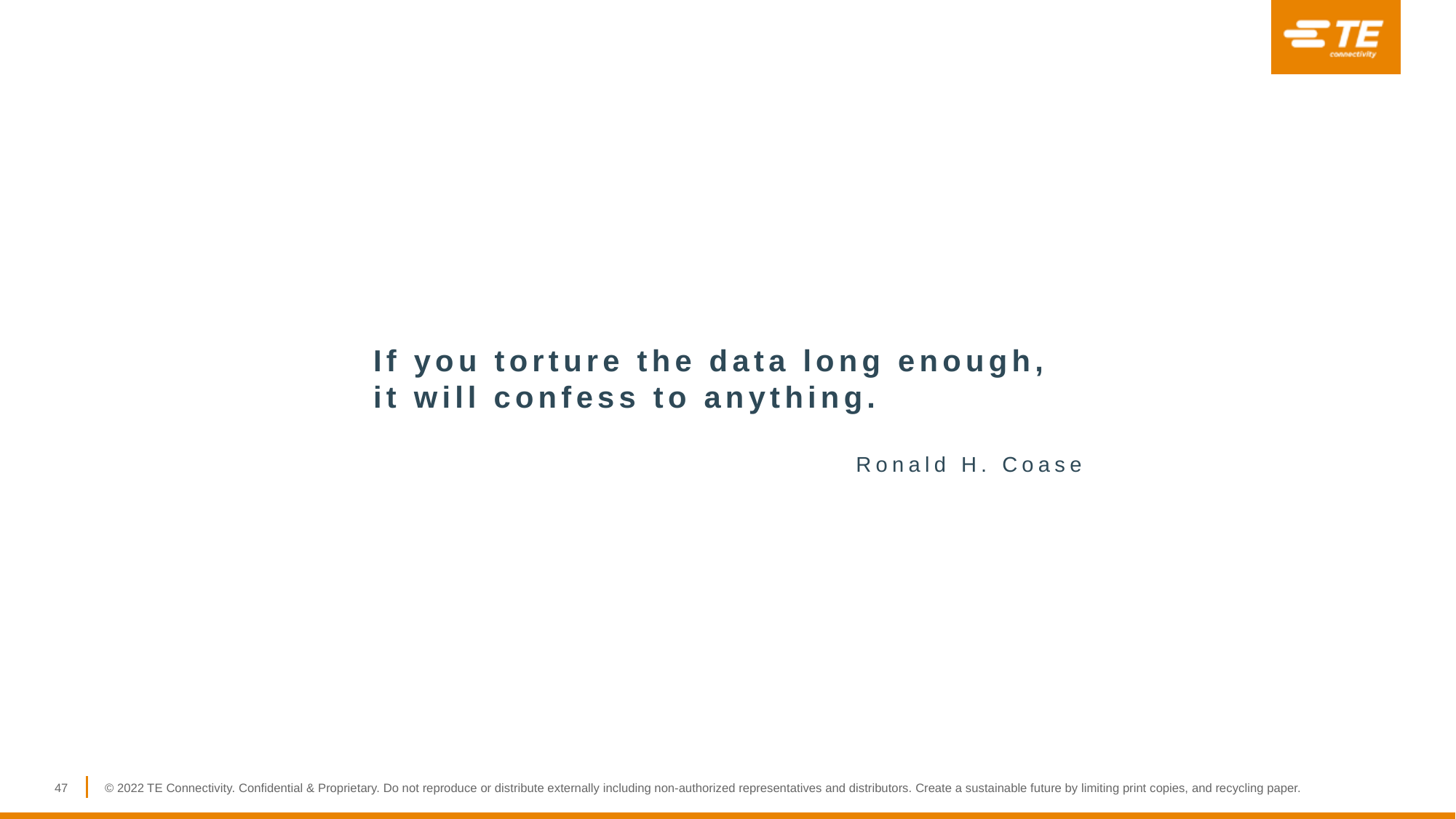

If you torture the data long enough, it will confess to anything.

Ronald H. Coase
47